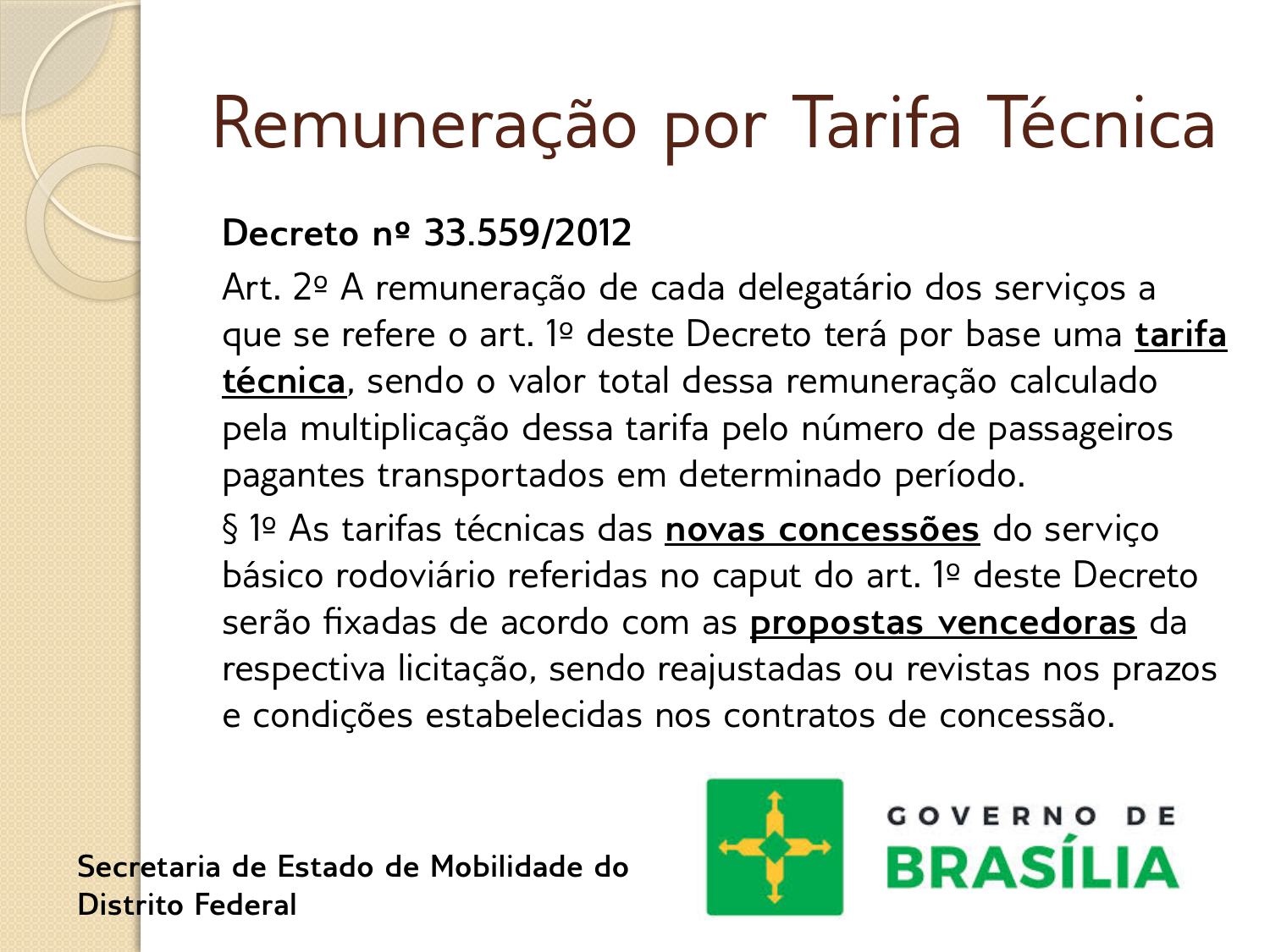

# Remuneração por Tarifa Técnica
Decreto nº 33.559/2012
Art. 2º A remuneração de cada delegatário dos serviços a que se refere o art. 1º deste Decreto terá por base uma tarifa técnica, sendo o valor total dessa remuneração calculado pela multiplicação dessa tarifa pelo número de passageiros pagantes transportados em determinado período.
§ 1º As tarifas técnicas das novas concessões do serviço básico rodoviário referidas no caput do art. 1º deste Decreto serão fixadas de acordo com as propostas vencedoras da respectiva licitação, sendo reajustadas ou revistas nos prazos e condições estabelecidas nos contratos de concessão.